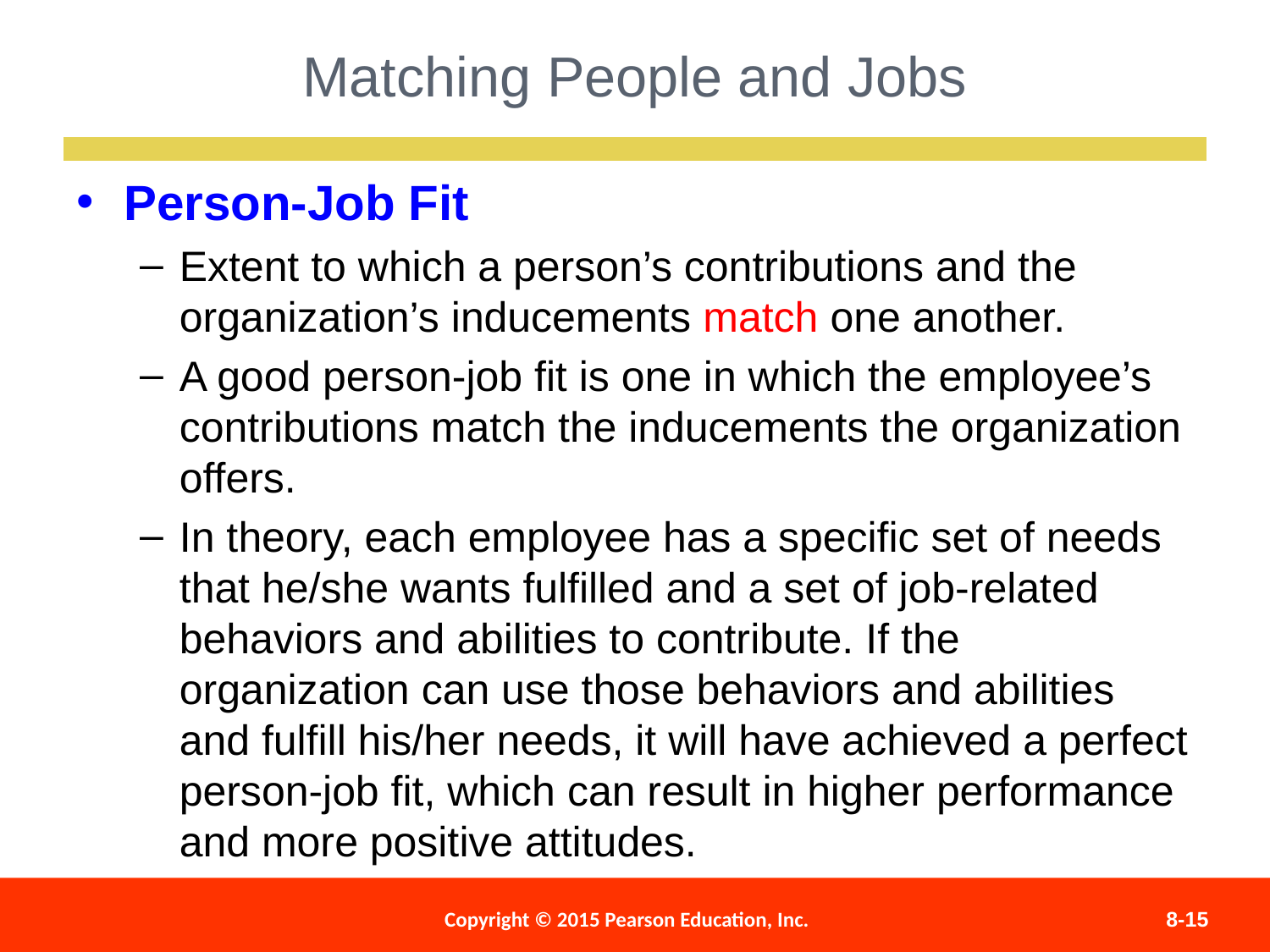

Matching People and Jobs
Person-Job Fit
Extent to which a person’s contributions and the organization’s inducements match one another.
A good person-job fit is one in which the employee’s contributions match the inducements the organization offers.
In theory, each employee has a specific set of needs that he/she wants fulfilled and a set of job-related behaviors and abilities to contribute. If the organization can use those behaviors and abilities and fulfill his/her needs, it will have achieved a perfect person-job fit, which can result in higher performance and more positive attitudes.